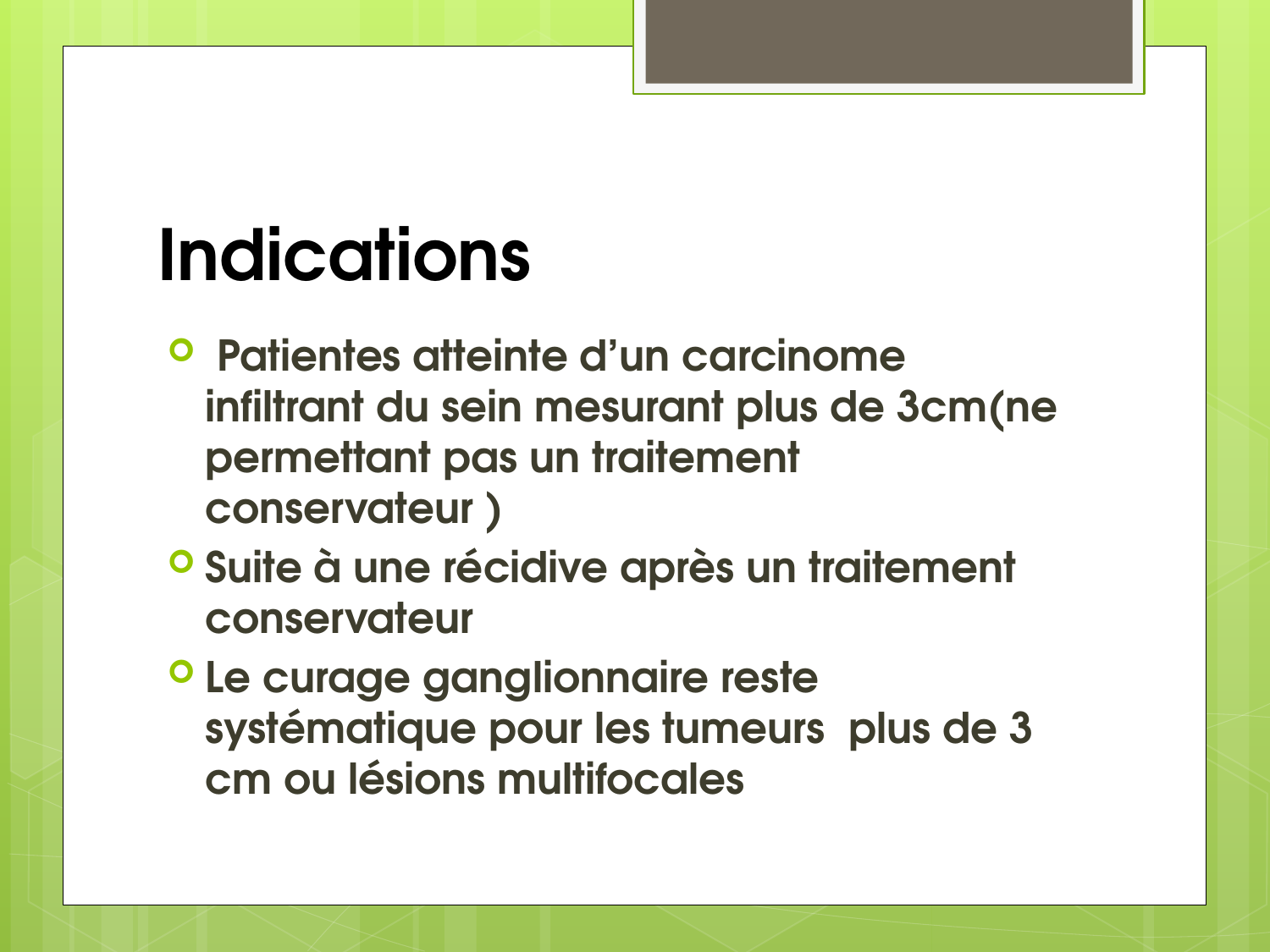

# Indications
 Patientes atteinte d’un carcinome infiltrant du sein mesurant plus de 3cm(ne permettant pas un traitement conservateur )
Suite à une récidive après un traitement conservateur
Le curage ganglionnaire reste systématique pour les tumeurs  plus de 3 cm ou lésions multifocales